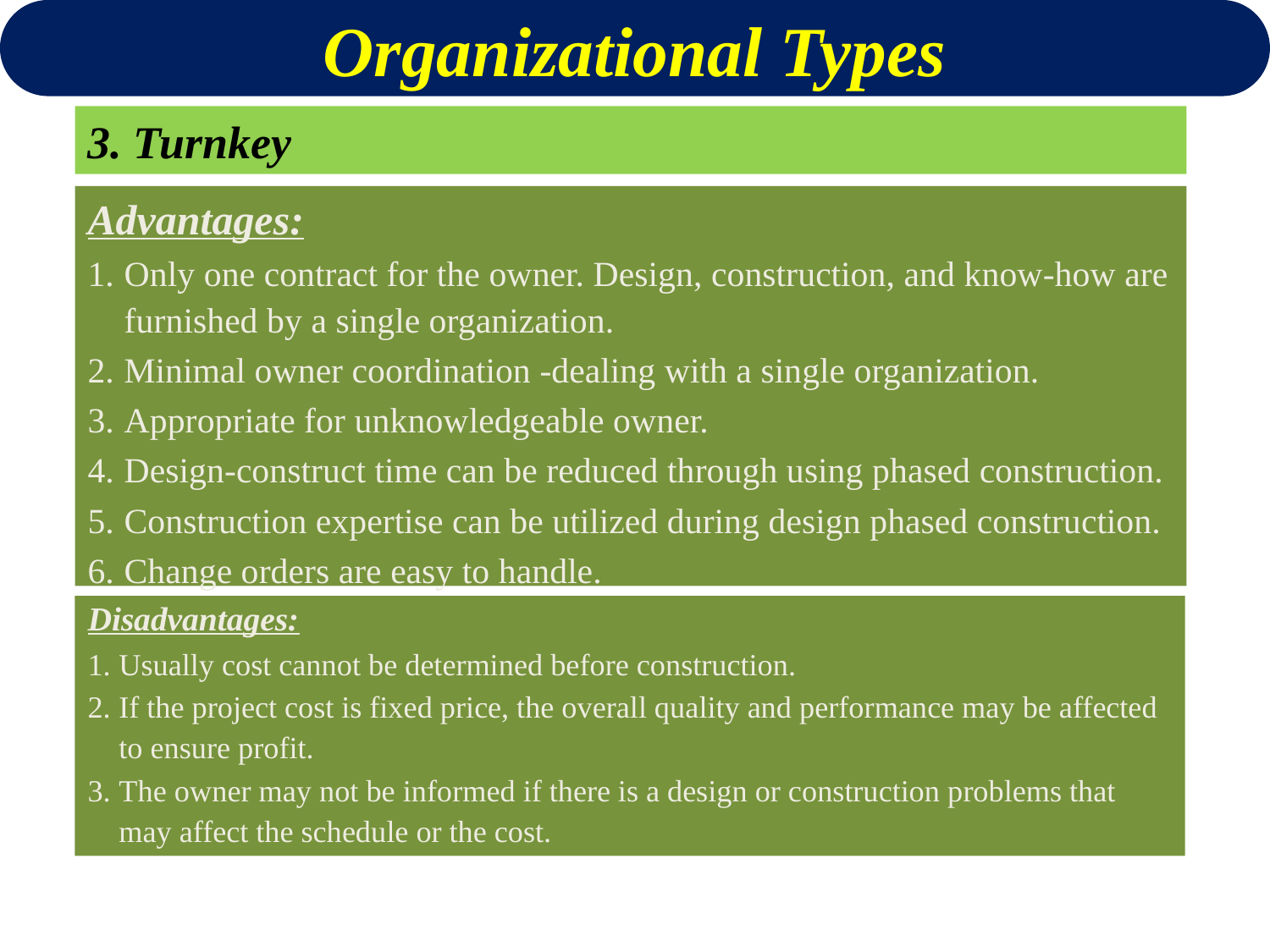

Organizational Types
3. Turnkey
Advantages:
Only one contract for the owner. Design, construction, and know-how are furnished by a single organization.
Minimal owner coordination -dealing with a single organization.
Appropriate for unknowledgeable owner.
Design-construct time can be reduced through using phased construction.
Construction expertise can be utilized during design phased construction.
Change orders are easy to handle.
Disadvantages:
Usually cost cannot be determined before construction.
If the project cost is fixed price, the overall quality and performance may be affected to ensure profit.
The owner may not be informed if there is a design or construction problems that may affect the schedule or the cost.